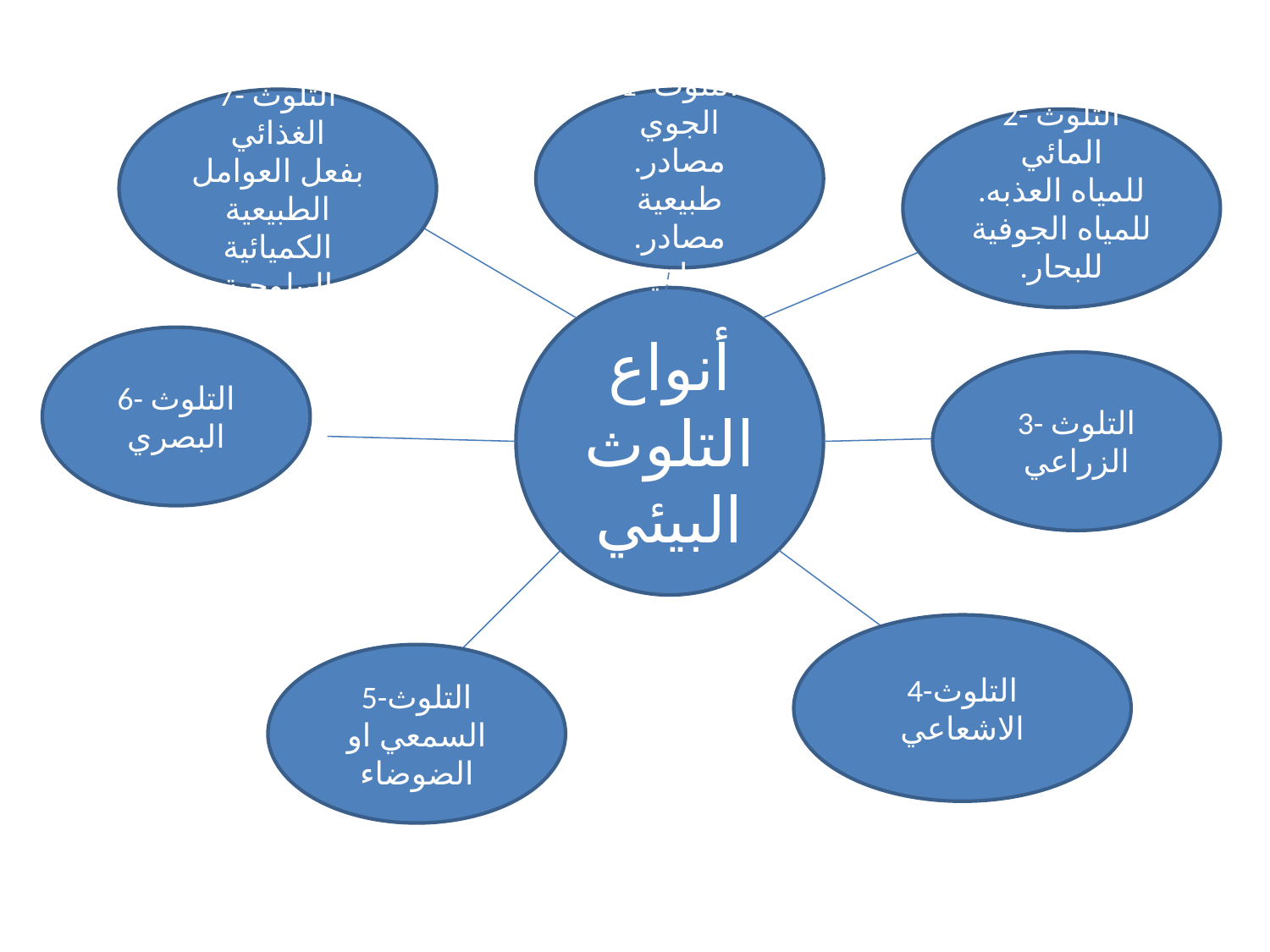

7- التلوث الغذائي
بفعل العوامل الطبيعية
الكميائية
البيلوجية
1- التلوث الجوي
.مصادر طبيعية
.مصادر صناعية
2- التلوث المائي
.للمياه العذبه
للمياه الجوفية
.للبحار

أنواع التلوث البيئي
6- التلوث البصري
3- التلوث الزراعي
4-التلوث الاشعاعي
5-التلوث السمعي او الضوضاء